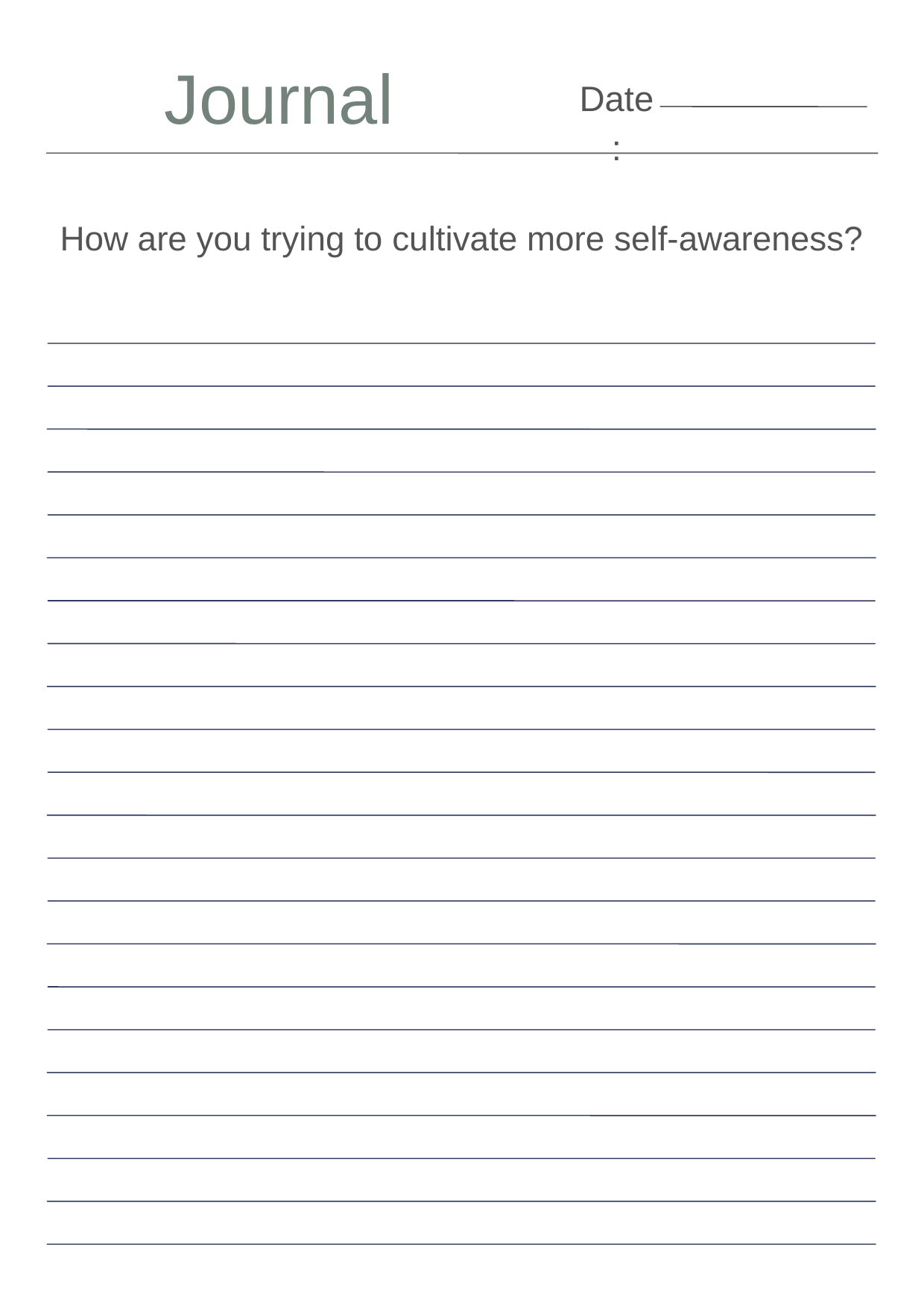

Journal
Date:

How are you trying to cultivate more self-awareness?